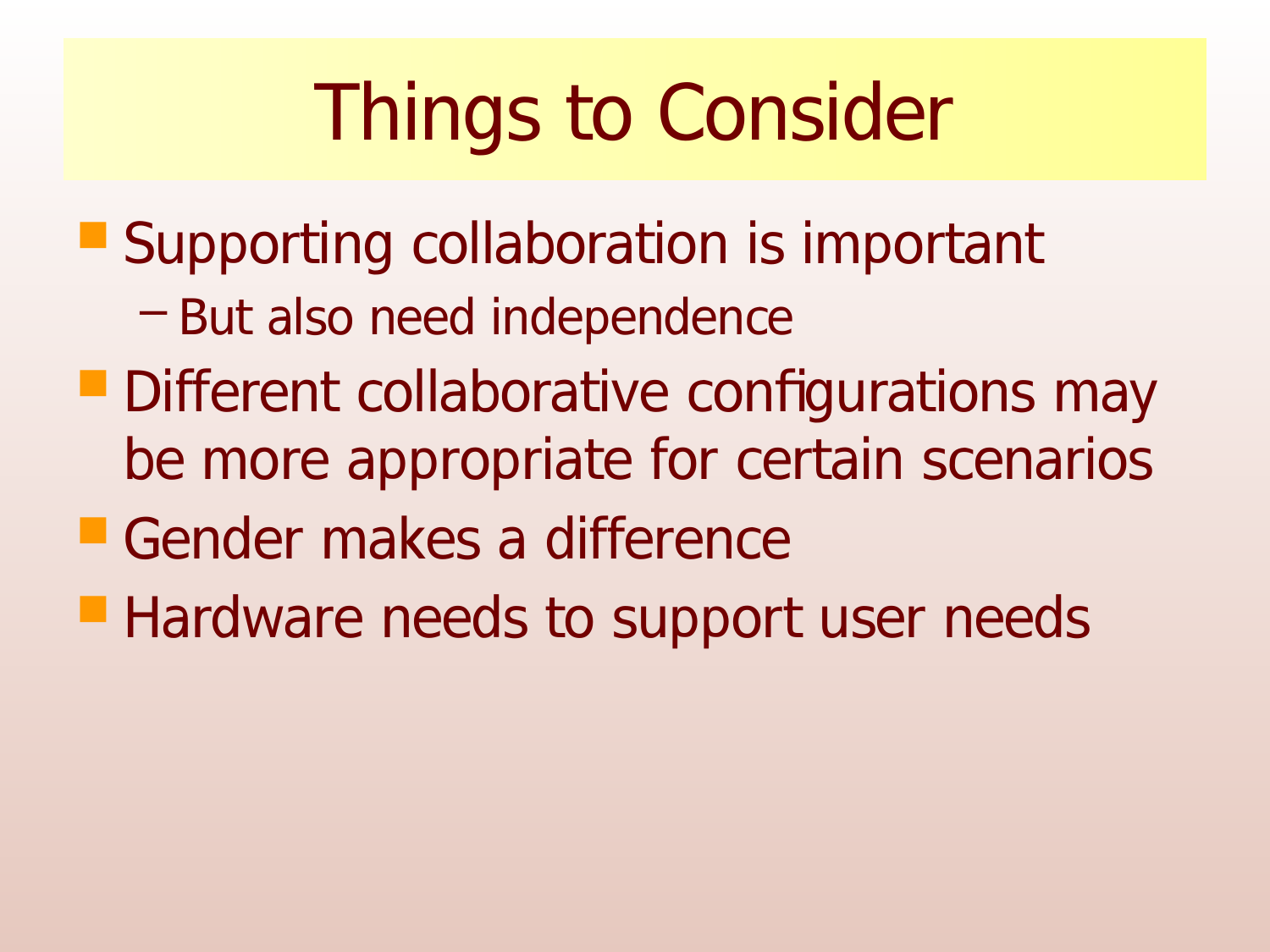

# Things to Consider
Supporting collaboration is important
But also need independence
Different collaborative configurations may be more appropriate for certain scenarios
Gender makes a difference
Hardware needs to support user needs